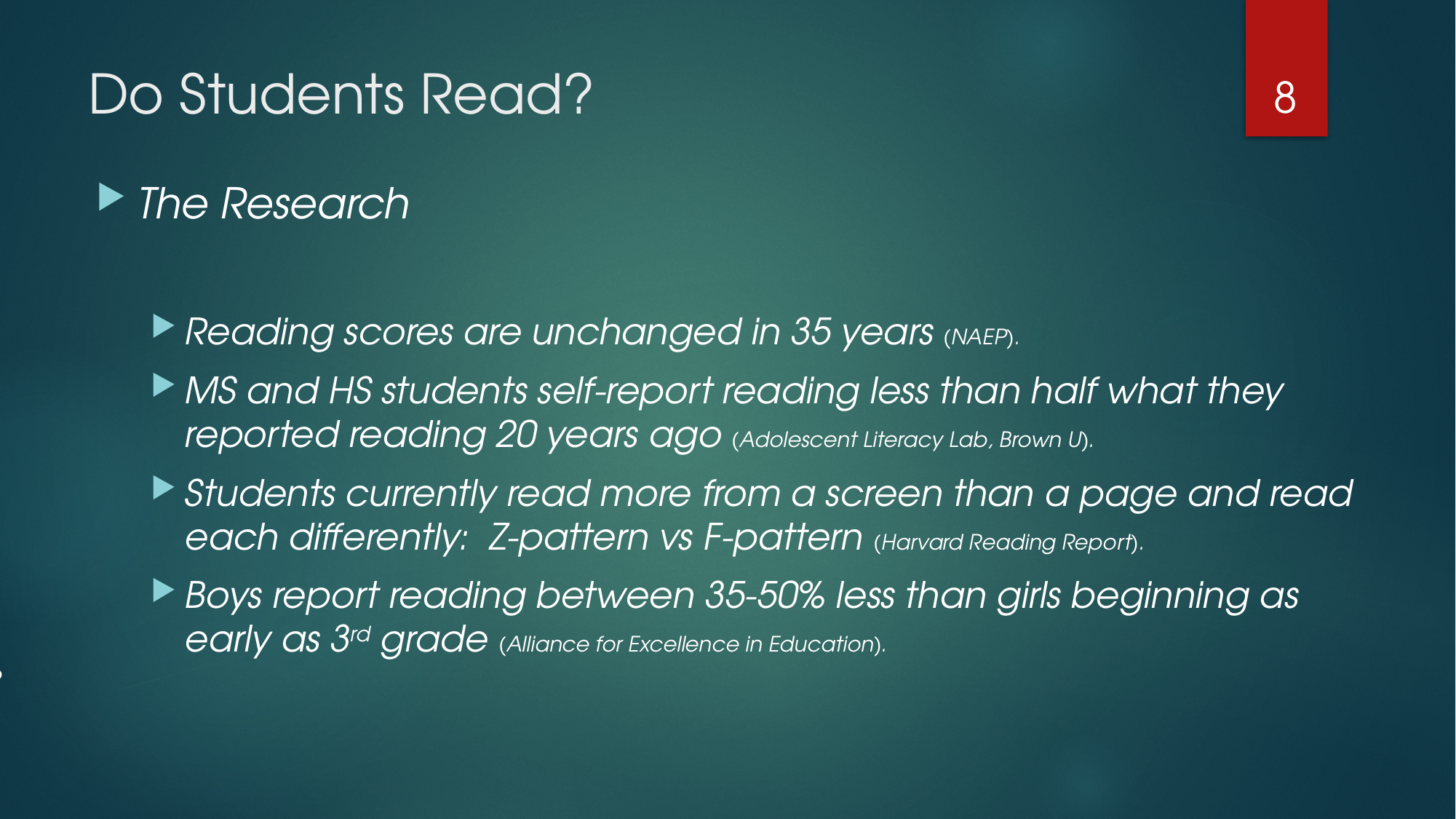

8
# Do Students Read?
The Research

Reading scores are unchanged in 35 years (NAEP).
MS and HS students self-report reading less than half what they reported reading 20 years ago (Adolescent Literacy Lab, Brown U).
Students currently read more from a screen than a page and read each differently:  Z-pattern vs F-pattern (Harvard Reading Report).
Boys report reading between 35-50% less than girls beginning as early as 3rd grade (Alliance for Excellence in Education).

?